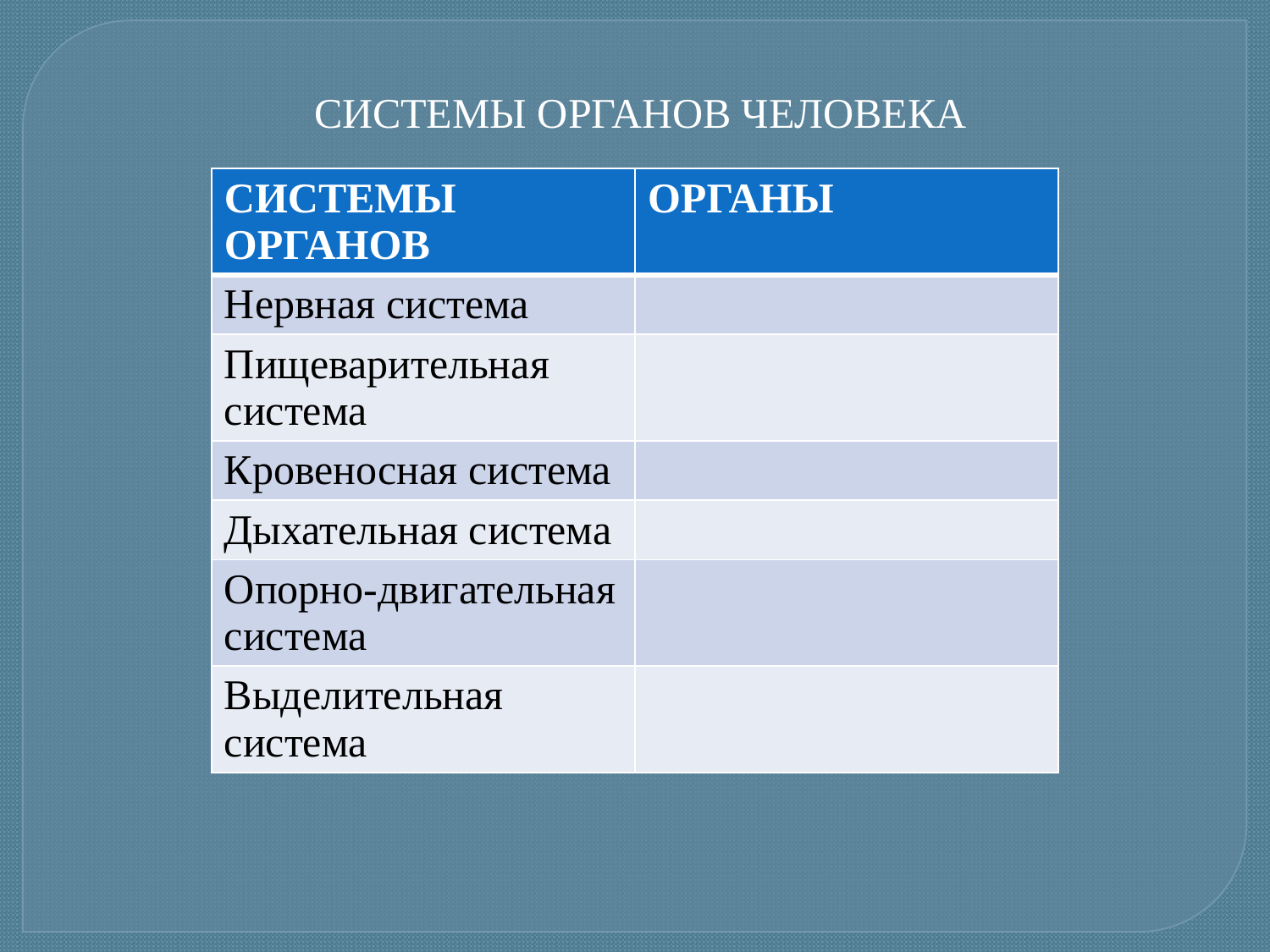

СИСТЕМЫ ОРГАНОВ ЧЕЛОВЕКА
| СИСТЕМЫ ОРГАНОВ | ОРГАНЫ |
| --- | --- |
| Нервная система |  |
| Пищеварительная система |  |
| Кровеносная система |  |
| Дыхательная система |  |
| Опорно-двигательная система |  |
| Выделительная система |  |